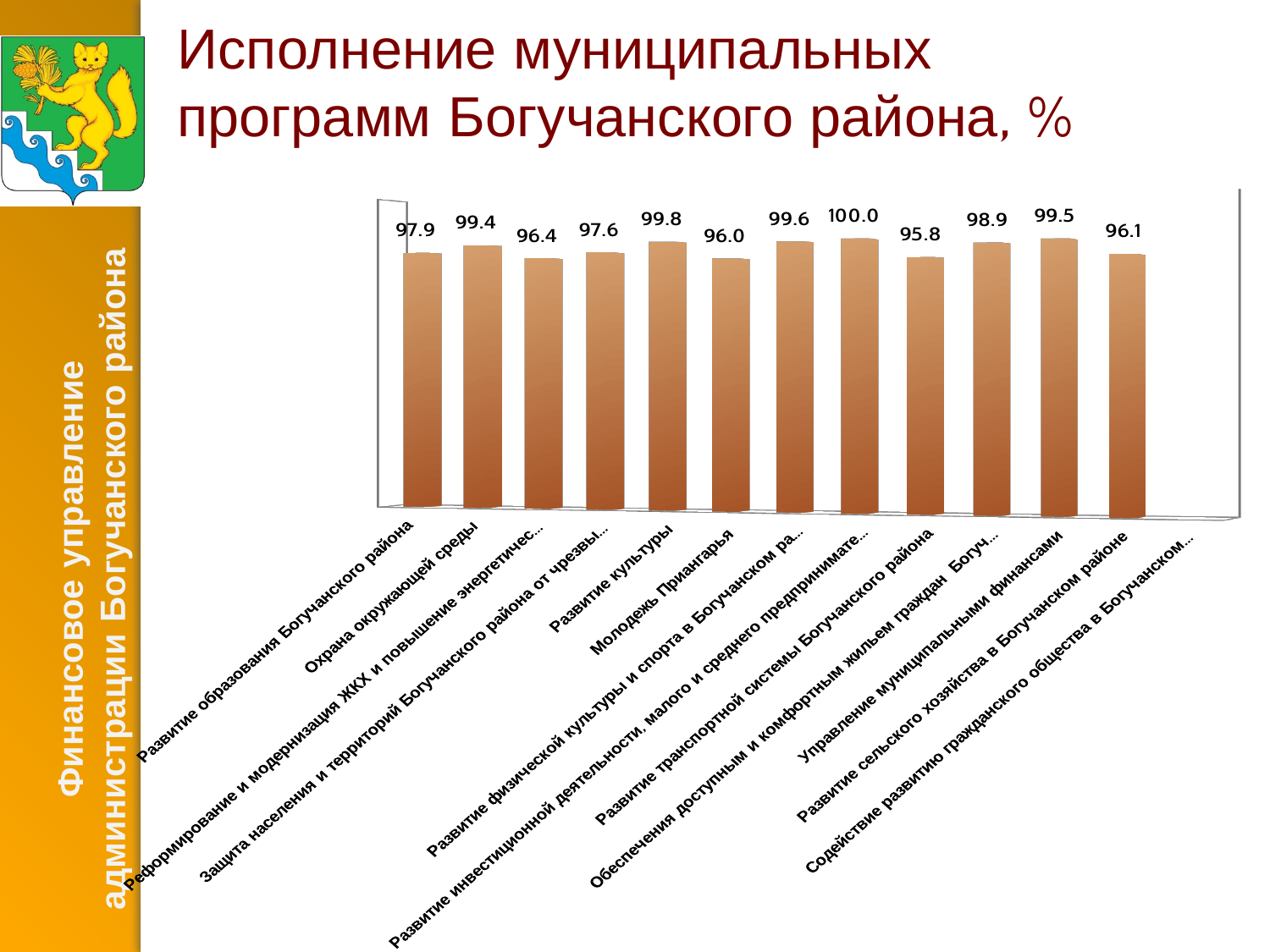

# Исполнение муниципальных программ Богучанского района, %

[unsupported chart]